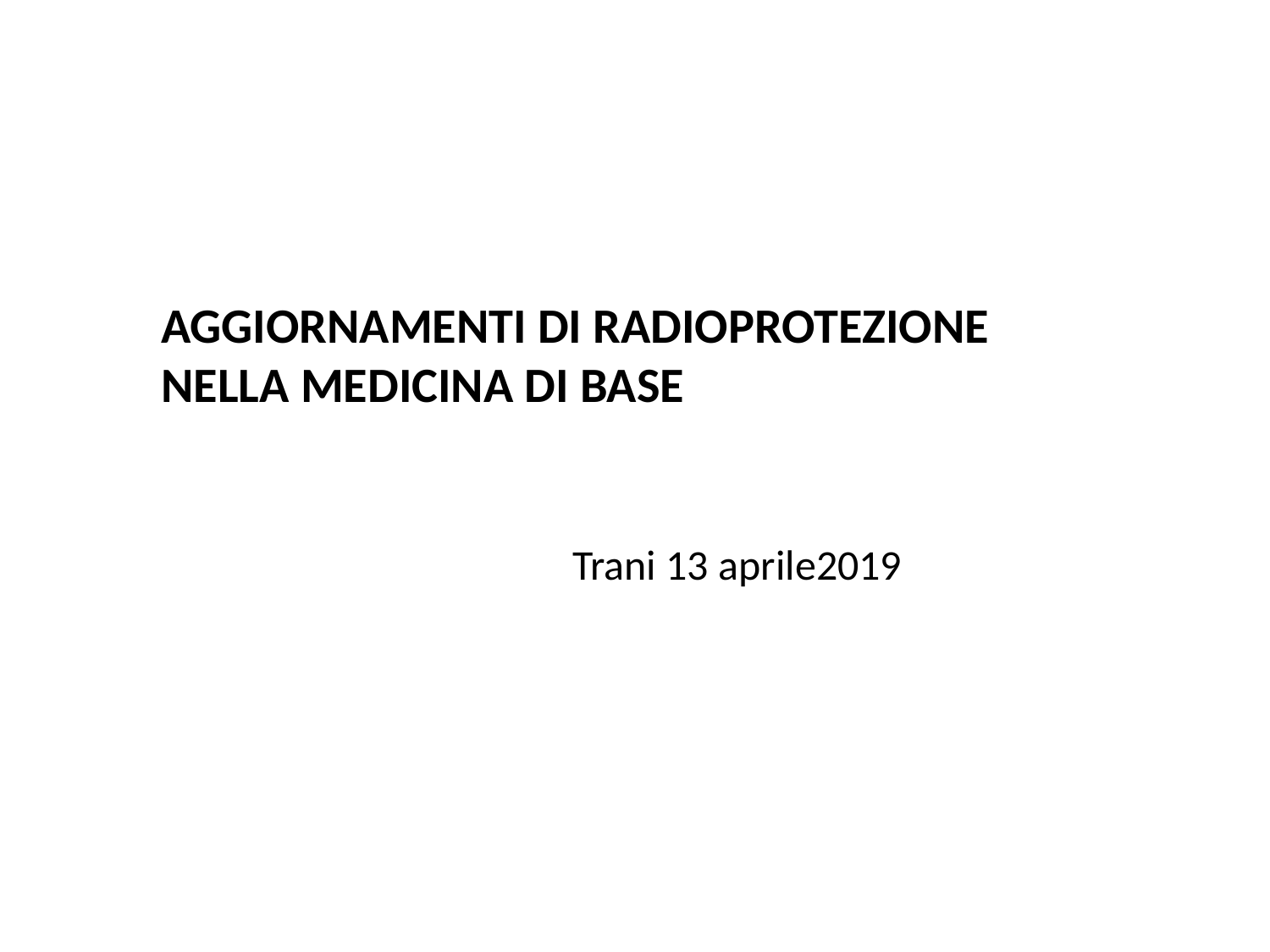

AGGIORNAMENTI DI RADIOPROTEZIONE NELLA MEDICINA DI BASE

		              Trani 13 aprile2019